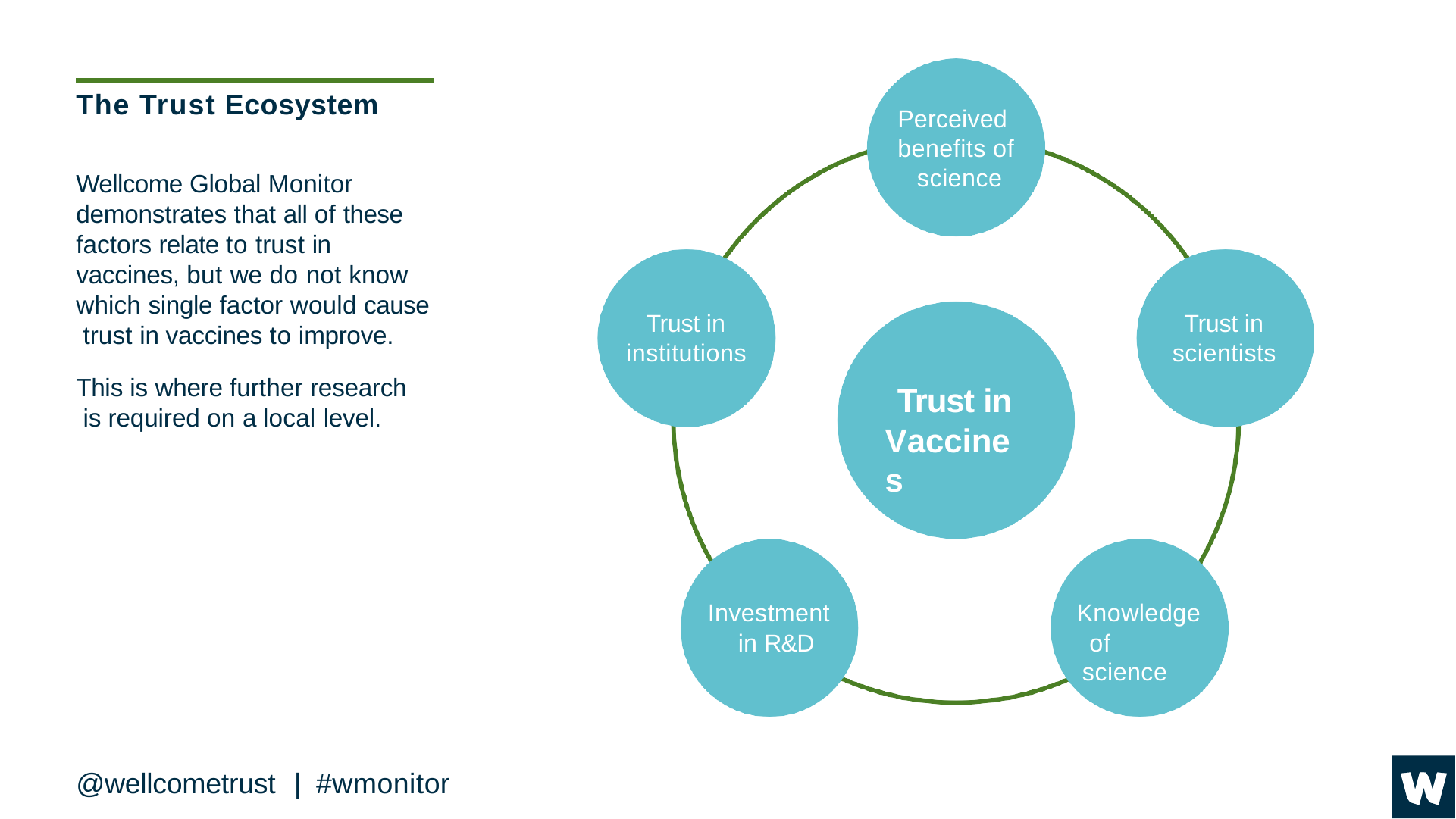

# The Trust Ecosystem
Perceived  benefits of  science
Wellcome Global Monitor  demonstrates that all of these  factors relate to trust in  vaccines, but we do not know  which single factor would cause  trust in vaccines to improve.
This is where further research  is required on a local level.
Trust in  institutions
Trust in  scientists
Trust in  Vaccines
Investment  in R&D
Knowledge  of science
@wellcometrust	|	#wmonitor